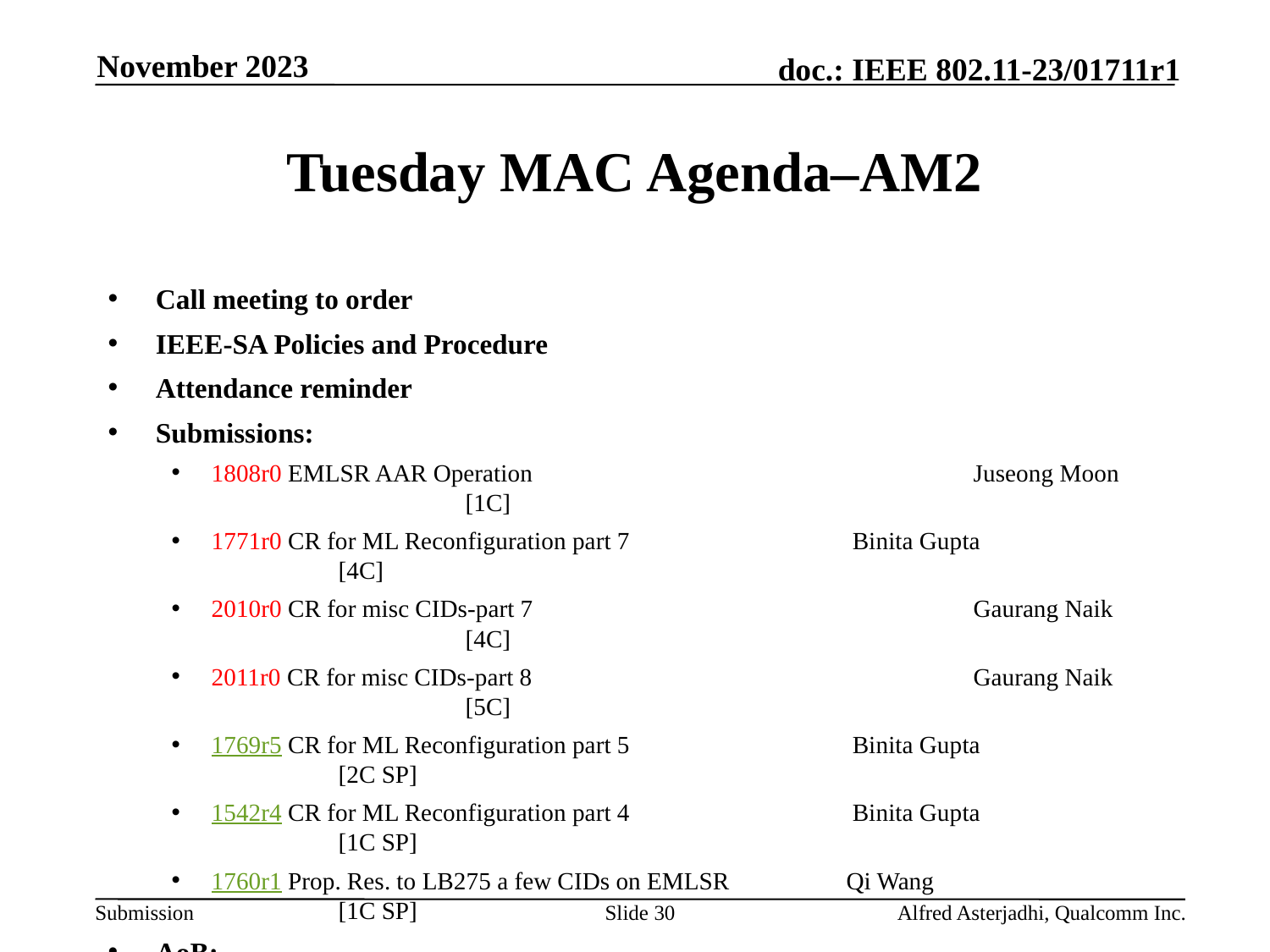

November 2023
# Tuesday MAC Agenda–AM2
Call meeting to order
IEEE-SA Policies and Procedure
Attendance reminder
Submissions:
1808r0 EMLSR AAR Operation 				Juseong Moon		[1C]
1771r0 CR for ML Reconfiguration part 7		 Binita Gupta		[4C]
2010r0 CR for misc CIDs-part 7				Gaurang Naik		[4C]
2011r0 CR for misc CIDs-part 8				Gaurang Naik		[5C]
1769r5 CR for ML Reconfiguration part 5		 Binita Gupta		[2C SP]
1542r4 CR for ML Reconfiguration part 4		 Binita Gupta		[1C SP]
1760r1 Prop. Res. to LB275 a few CIDs on EMLSR	Qi Wang			[1C SP]
AoB:
Recess
Slide 30
Alfred Asterjadhi, Qualcomm Inc.